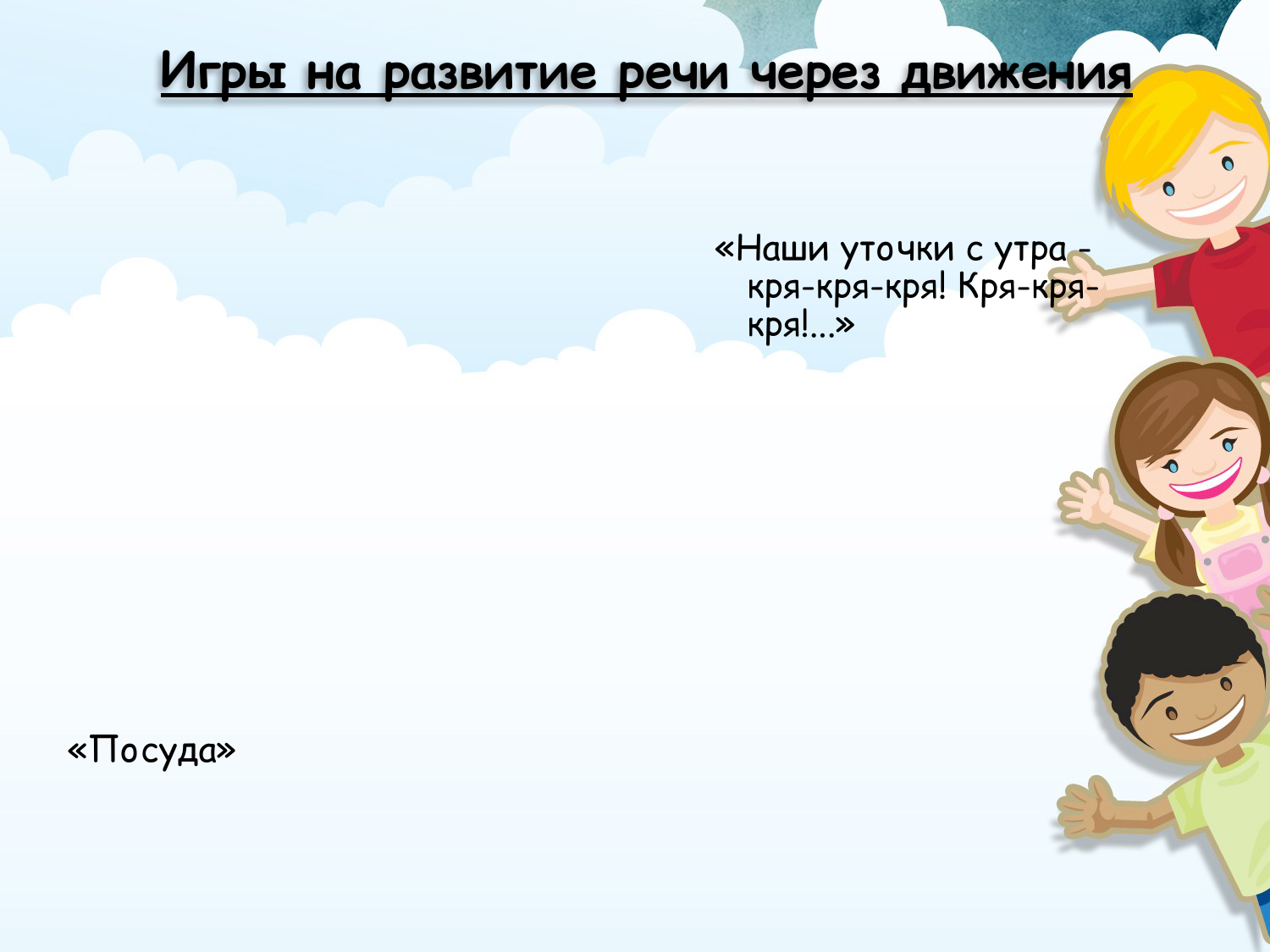

# Игры на развитие речи через движения
«Наши уточки с утра - кря-кря-кря! Кря-кря-кря!...»
«Посуда»